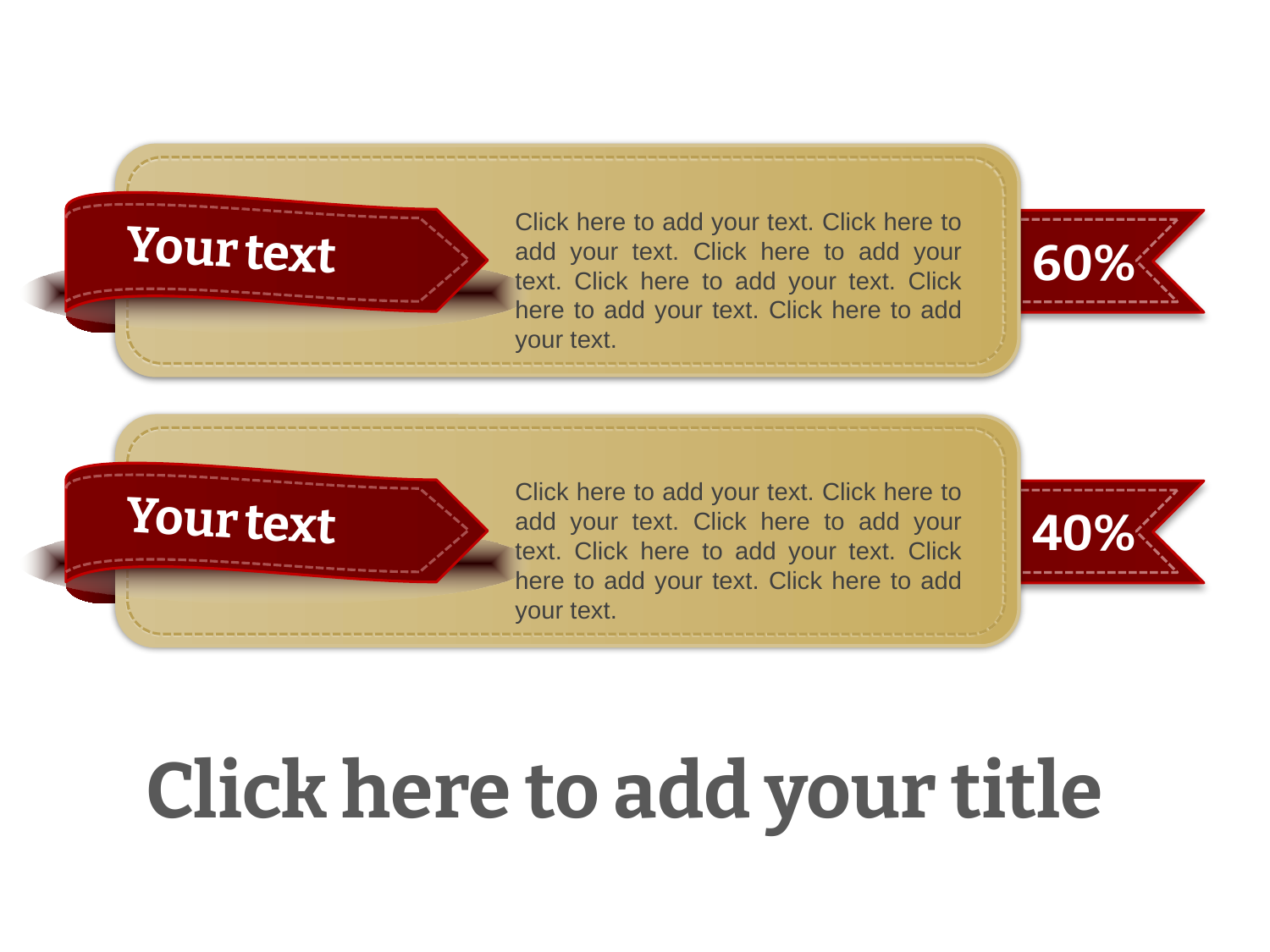

Click here to add your text. Click here to add your text. Click here to add your text. Click here to add your text. Click here to add your text. Click here to add your text.

Your text
60%

Click here to add your text. Click here to add your text. Click here to add your text. Click here to add your text. Click here to add your text. Click here to add your text.

Your text
40%

Click here to add your title